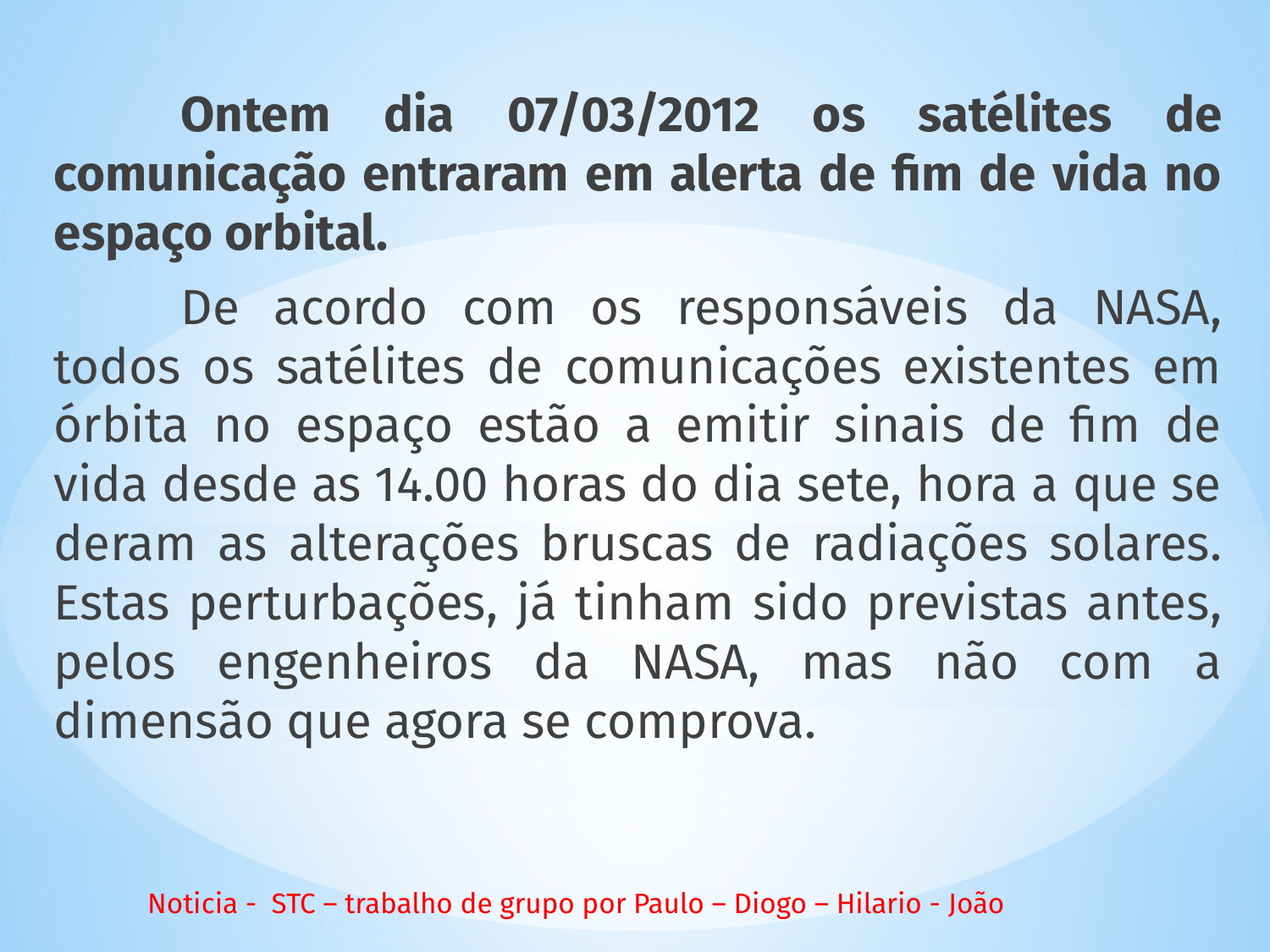

Ontem dia 07/03/2012 os satélites de comunicação entraram em alerta de fim de vida no espaço orbital.
	De acordo com os responsáveis da NASA, todos os satélites de comunicações existentes em órbita no espaço estão a emitir sinais de fim de vida desde as 14.00 horas do dia sete, hora a que se deram as alterações bruscas de radiações solares. Estas perturbações, já tinham sido previstas antes, pelos engenheiros da NASA, mas não com a dimensão que agora se comprova.

Noticia -  STC – trabalho de grupo por Paulo – Diogo – Hilario - João